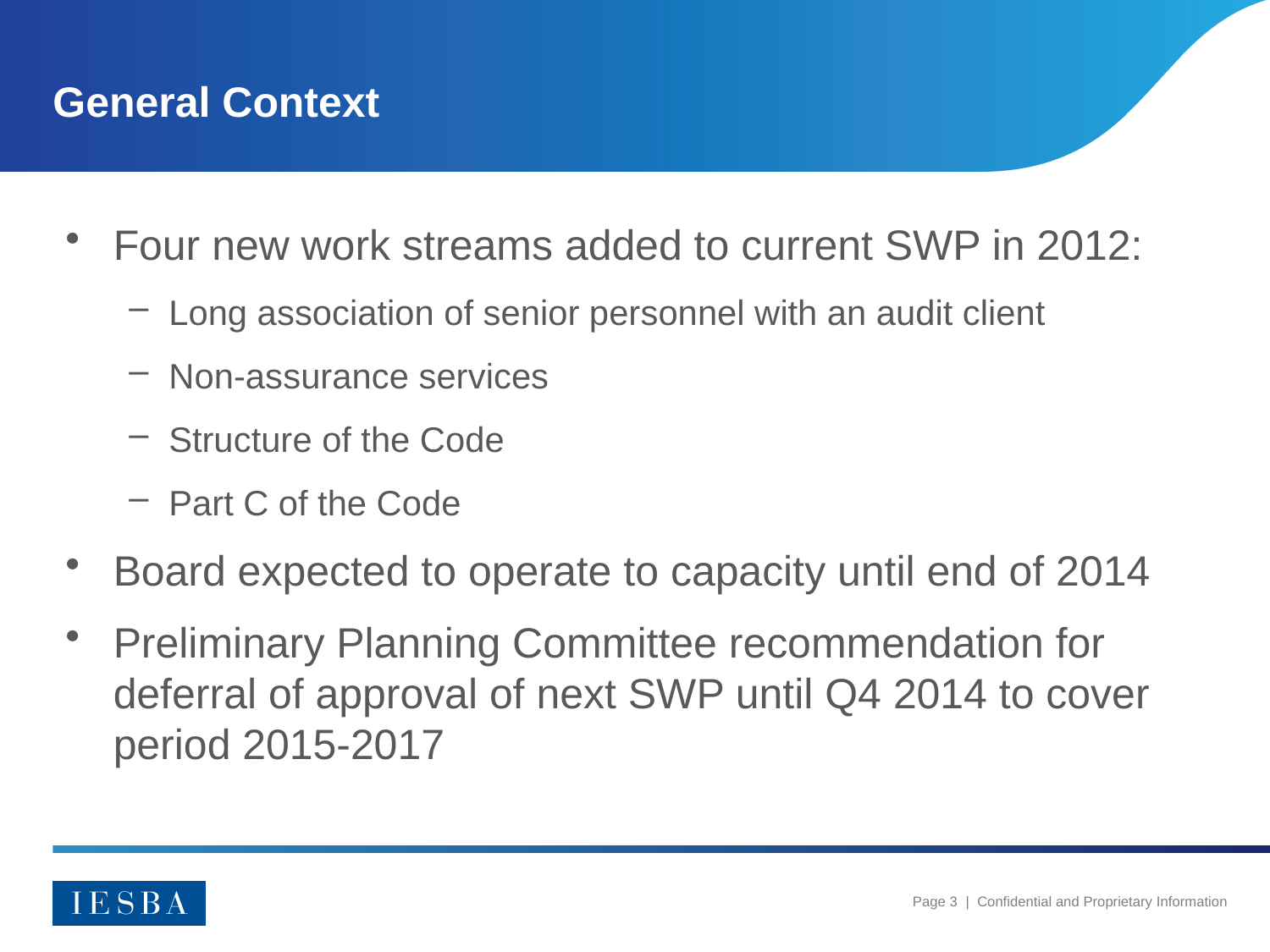

# General Context
Four new work streams added to current SWP in 2012:
Long association of senior personnel with an audit client
Non-assurance services
Structure of the Code
Part C of the Code
Board expected to operate to capacity until end of 2014
Preliminary Planning Committee recommendation for deferral of approval of next SWP until Q4 2014 to cover period 2015-2017